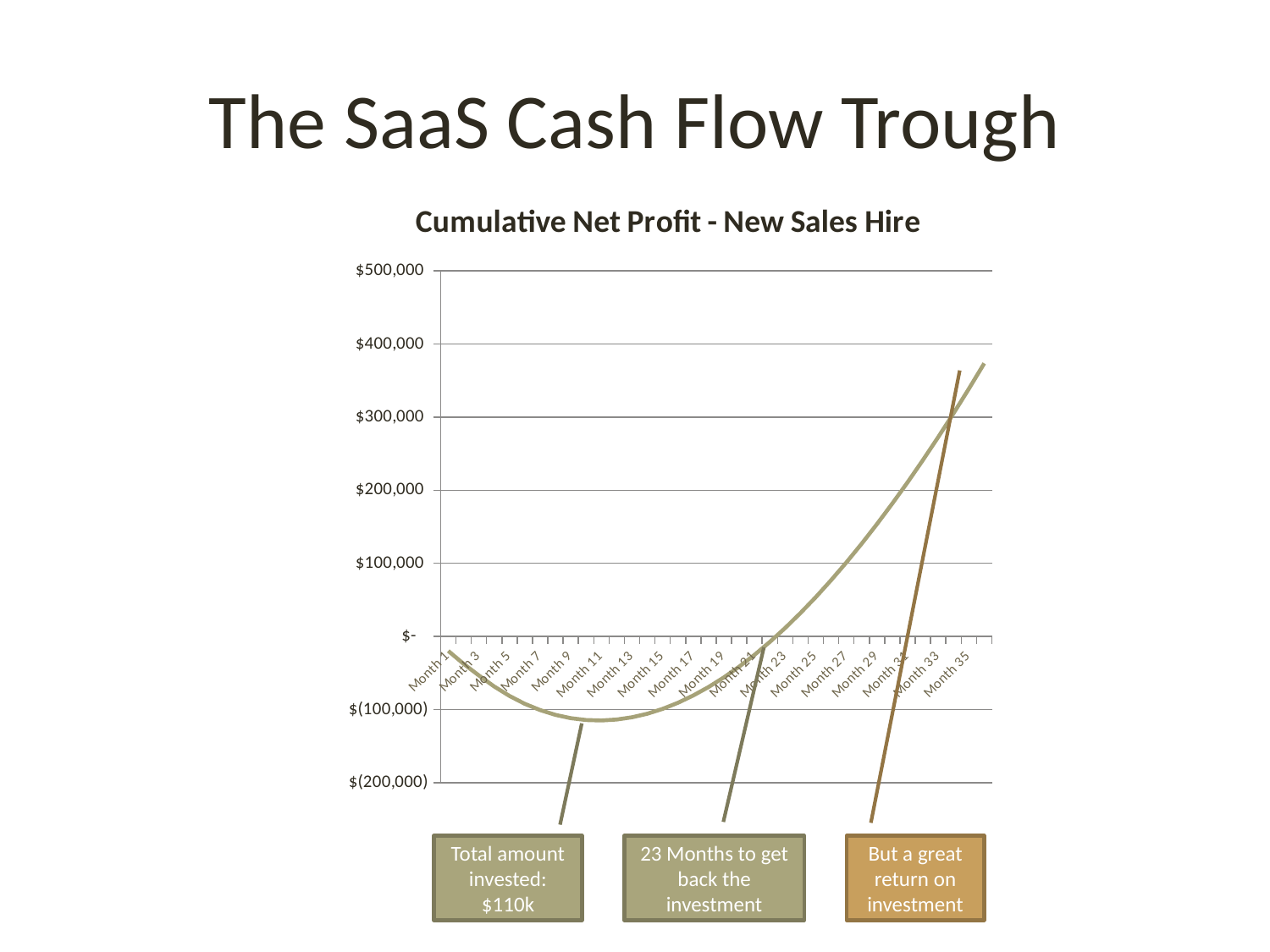

# The SaaS Cash Flow Trough

### Chart: Cumulative Net Profit - New Sales Hire

| Category | Cumulative Net Profit |
|---|---|
| Month 1 | -19763.88888888889 |
| Month 2 | -37379.51388888889 |
| Month 3 | -53278.70659722222 |
| Month 4 | -68438.6833767361 |
| Month 5 | -81358.54962565104 |
| Month 6 | -92094.30810723198 |
| Month 7 | -100700.5615156623 |
| Month 8 | -107230.54747777073 |
| Month 9 | -111736.17267971535 |
| Month 10 | -114268.04614050024 |
| Month 11 | -114875.51165365441 |
| Month 12 | -113606.67941786861 |
| Month 13 | -110508.45687686634 |
| Month 14 | -105626.57878827798 |
| Month 15 | -99005.63654079326 |
| Month 16 | -90689.10673838455 |
| Month 17 | -80719.37906992494 |
| Month 18 | -69137.78348206572 |
| Month 19 | -55984.61667279183 |
| Month 20 | -41299.167922638706 |
| Month 21 | -25119.744280128274 |
| Month 22 | -7483.6951175695285 |
| Month 23 | 11572.56392703636 |
| Month 24 | 32013.527606638265 |
| Month 25 | 53804.578305361094 |
| Month 26 | 76911.96384772717 |
| Month 27 | 101302.77586264513 |
| Month 28 | 126944.92868830112 |
| Month 29 | 153807.138804427 |
| Month 30 | 181858.90477876074 |
| Month 31 | 211070.48771484743 |
| Month 32 | 241412.892188643 |
| Month 33 | 272857.84766170464 |
| Month 34 | 305377.79035905085 |
| Month 35 | 338945.8456000745 |
| Month 36 | 373535.8105711838 |
Total amount invested: $110k
23 Months to get back the investment
But a great return on investment